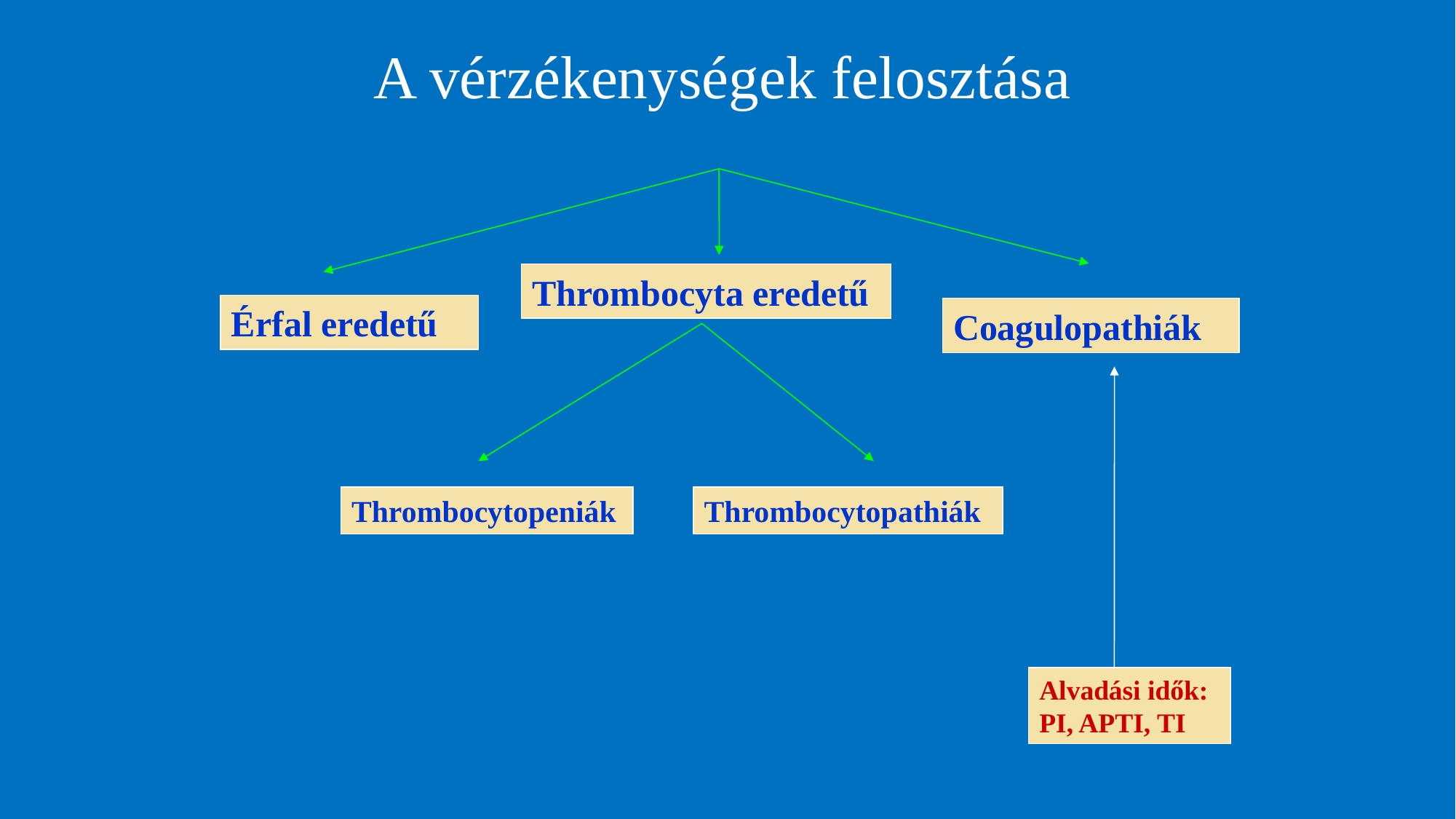

# A vérzékenységek felosztása

Thrombocyta eredetű

Érfal eredetű
Coagulopathiák

Thrombocytopeniák
Thrombocytopathiák
Alvadási idők: PI, APTI, TI